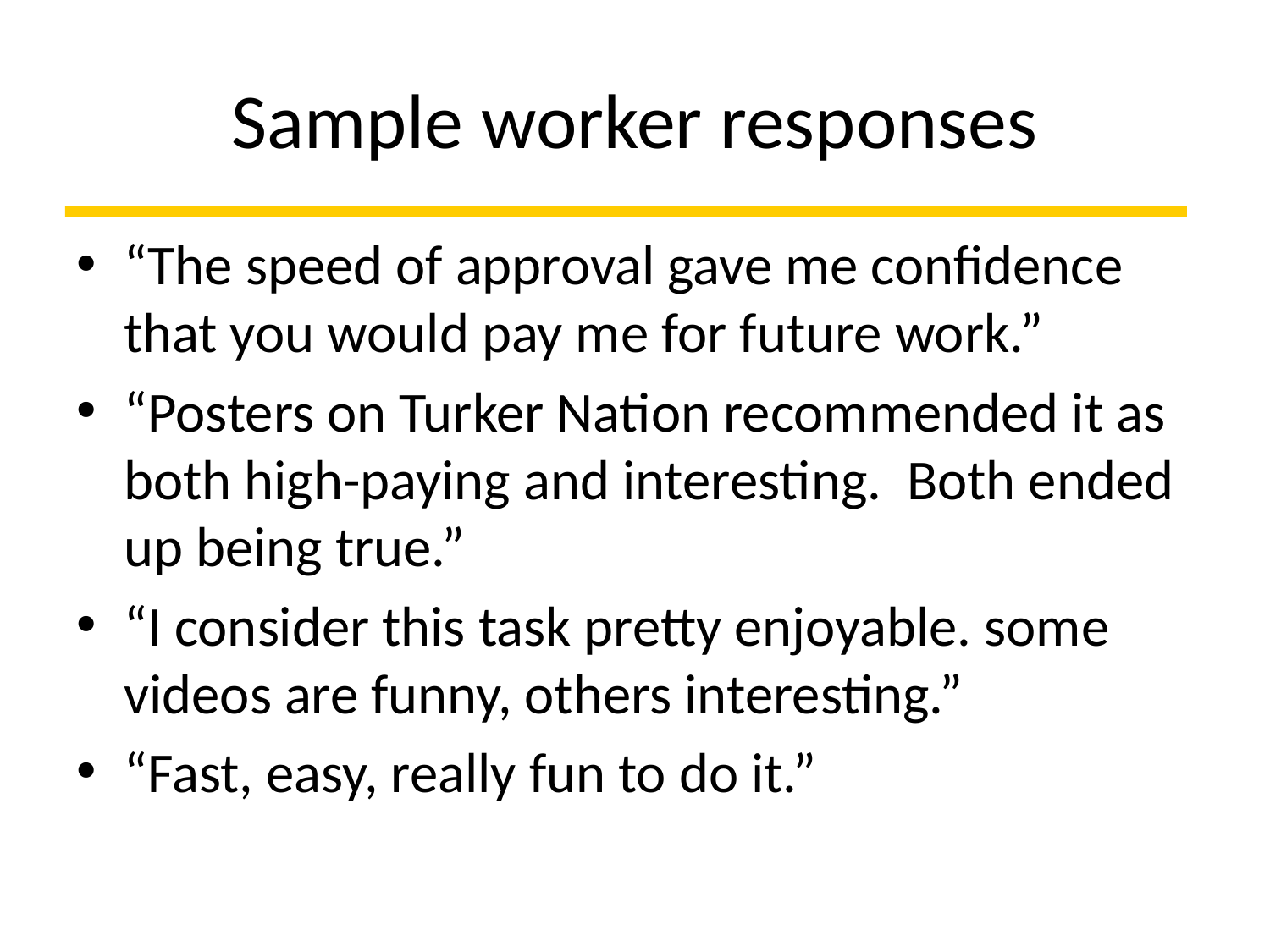

# Sample worker responses

“The speed of approval gave me confidence that you would pay me for future work.”
“Posters on Turker Nation recommended it as both high-paying and interesting.  Both ended up being true.”
“I consider this task pretty enjoyable. some videos are funny, others interesting.”
“Fast, easy, really fun to do it.”